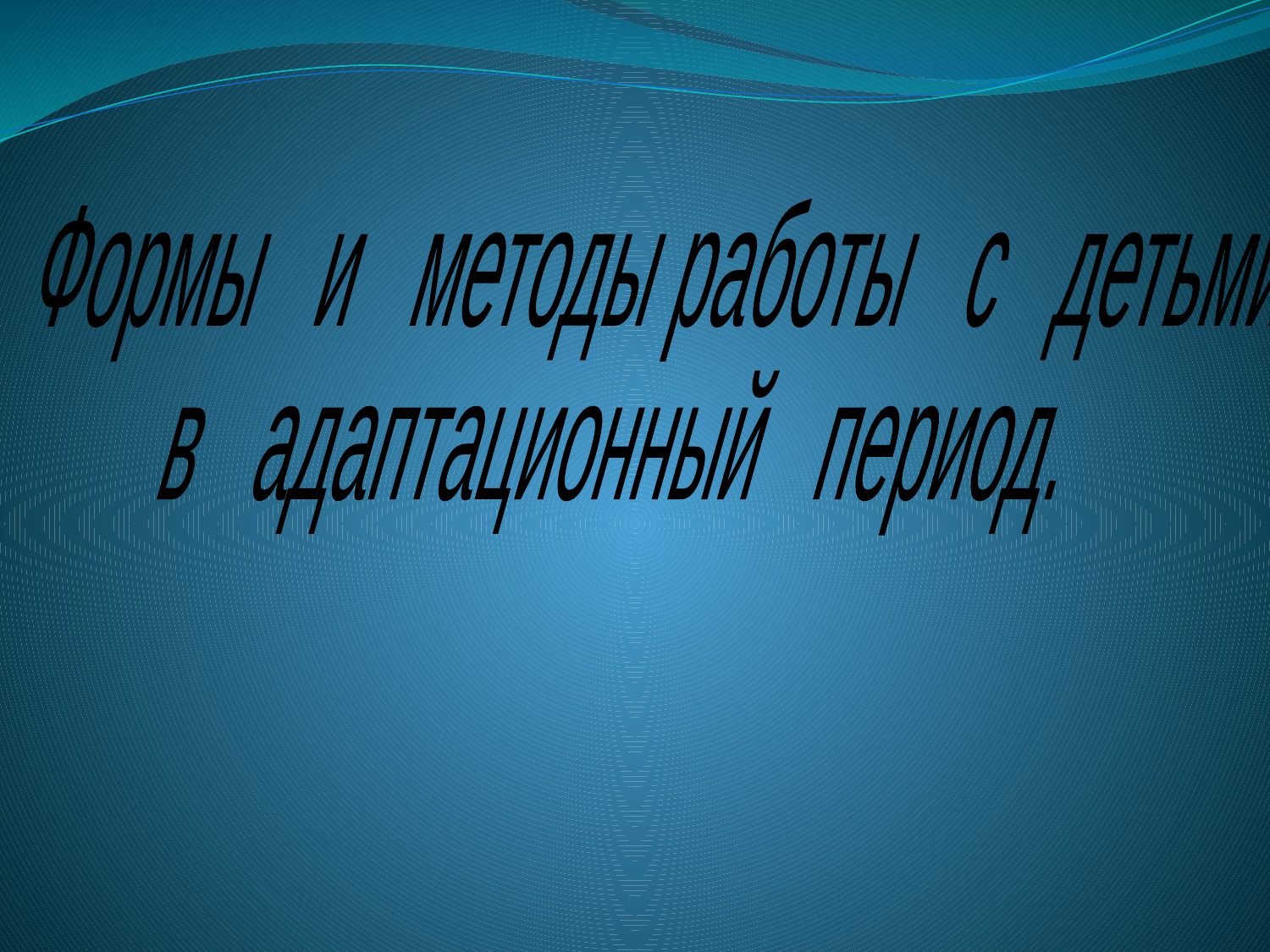

Формы   и   методы работы   с   детьми
в   адаптационный   период.